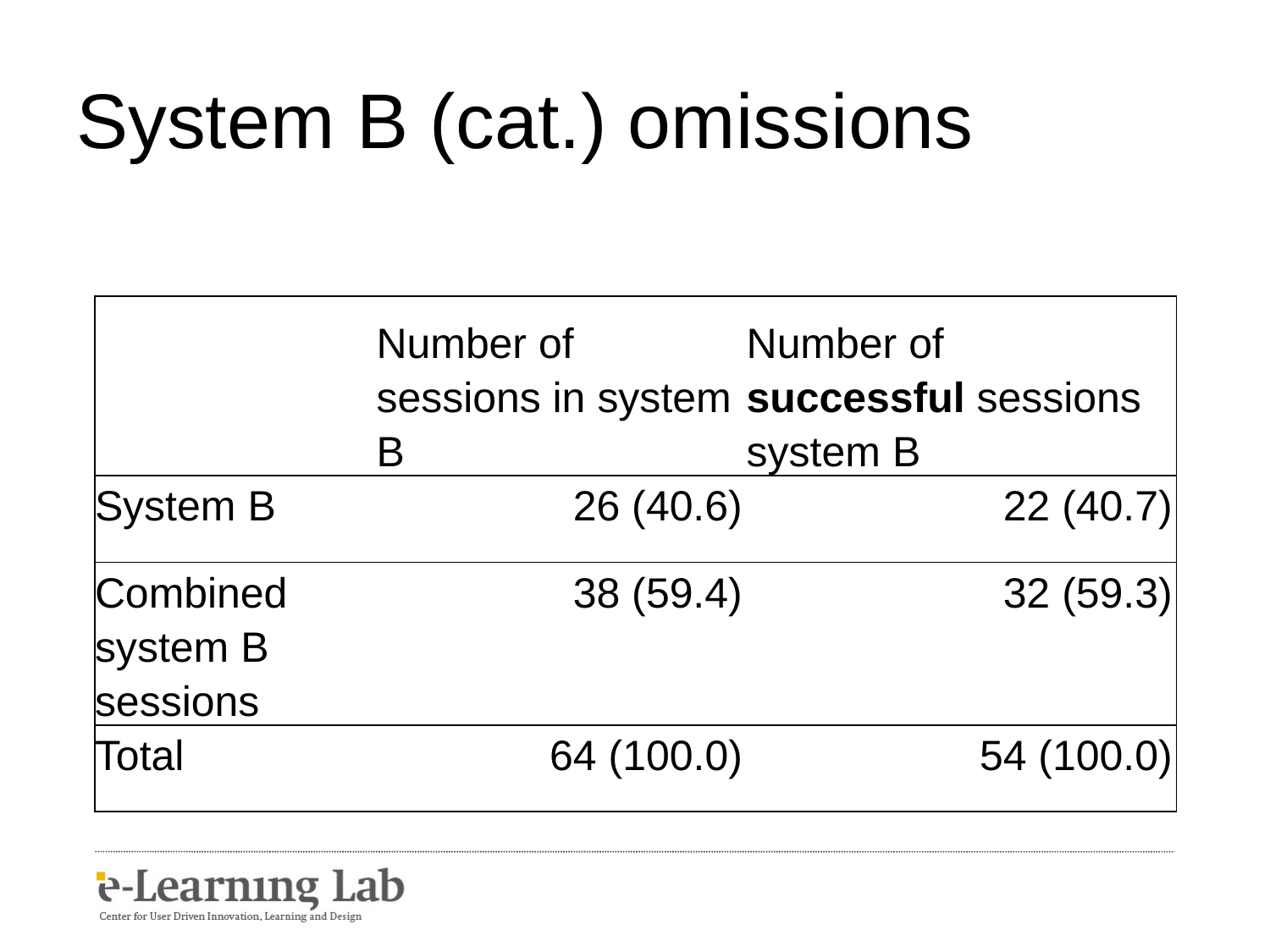

# System B (cat.) omissions
|  | Number of sessions in system B | Number of successful sessions system B |
| --- | --- | --- |
| System B | 26 (40.6) | 22 (40.7) |
| Combined system B sessions | 38 (59.4) | 32 (59.3) |
| Total | 64 (100.0) | 54 (100.0) |